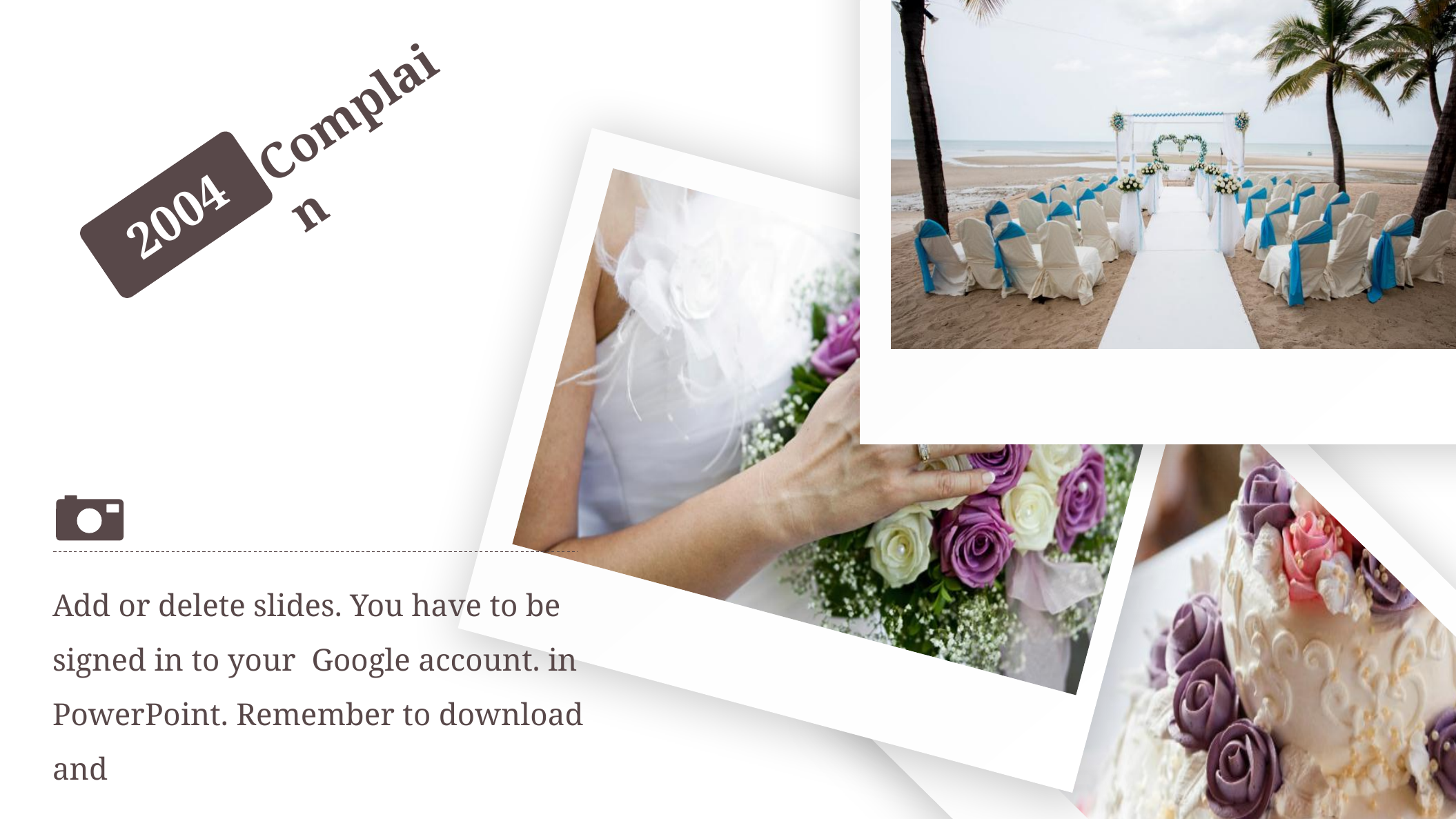

Complain
2004

Add or delete slides. You have to be signed in to your  Google account. in PowerPoint. Remember to download and